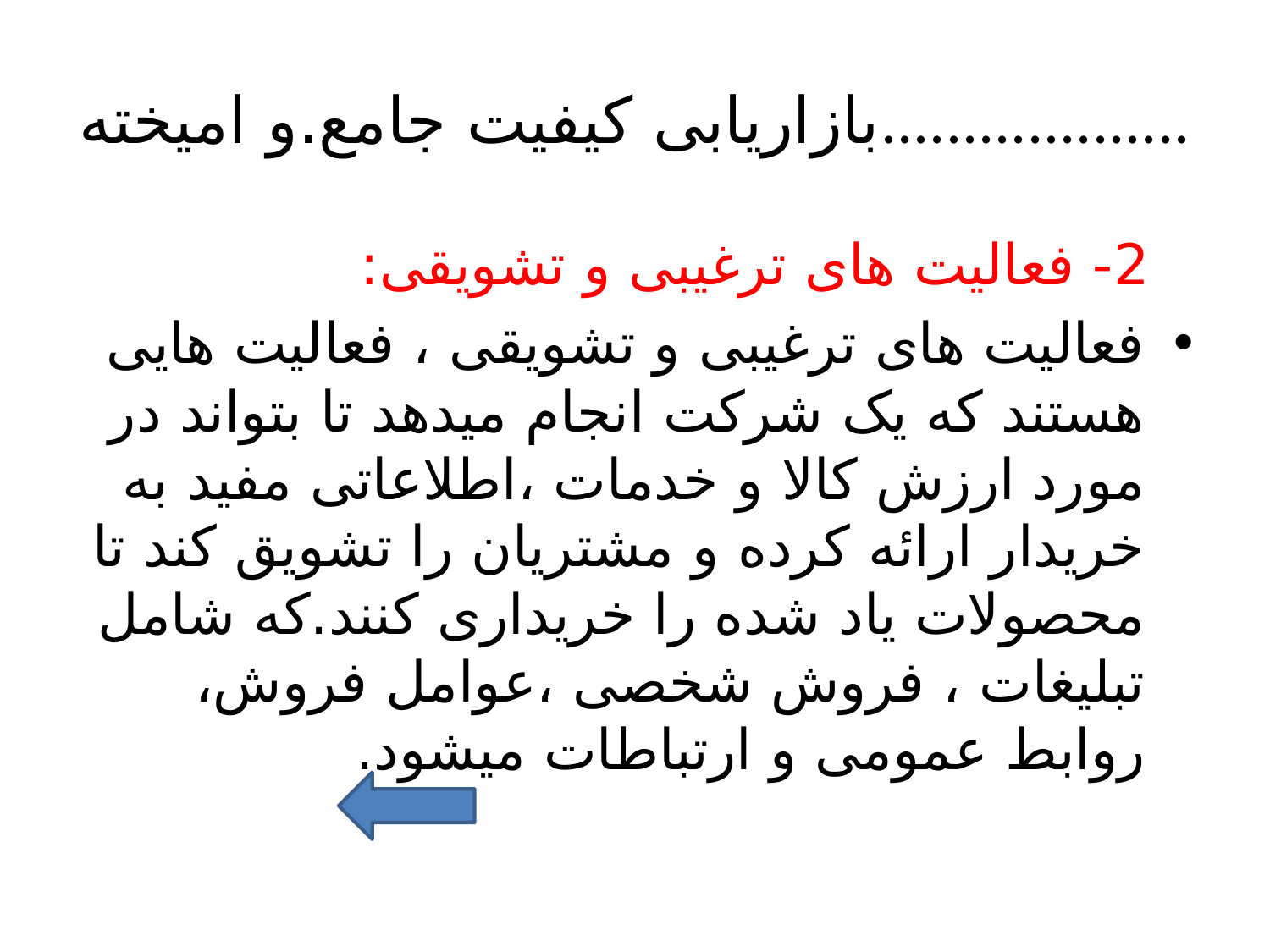

# بازاریابی کیفیت جامع.و امیخته...................
   2- فعالیت های ترغیبی و تشویقی:
فعالیت های ترغیبی و تشویقی ، فعالیت هایی هستند که یک شرکت انجام میدهد تا بتواند در مورد ارزش کالا و خدمات ،اطلاعاتی مفید به خریدار ارائه کرده و مشتریان را تشویق کند تا محصولات یاد شده را خریداری کنند.که شامل تبلیغات ، فروش شخصی ،عوامل فروش، روابط عمومی و ارتباطات میشود.